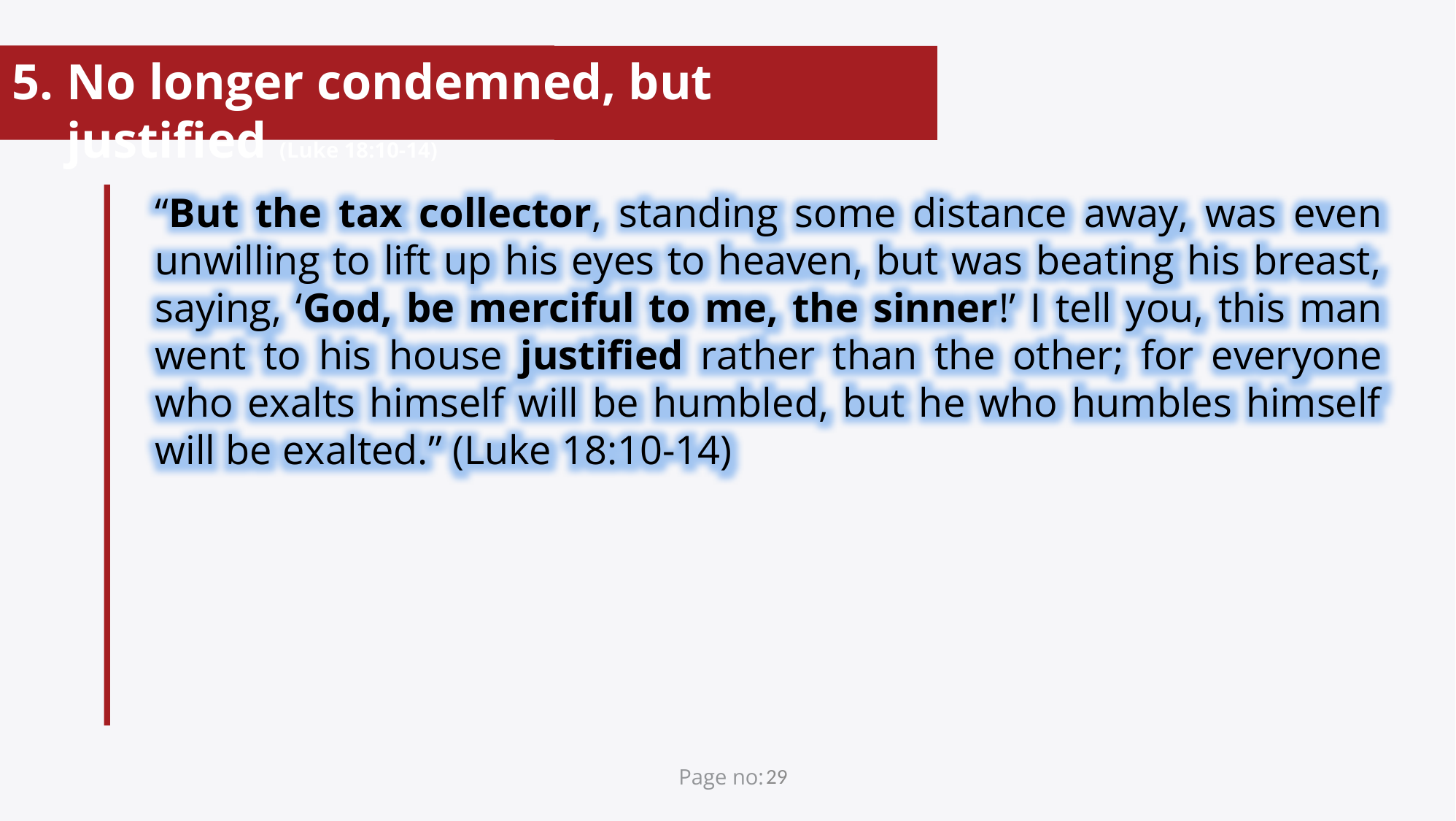

No longer condemned, but justified (Luke 18:10-14)

“But the tax collector, standing some distance away, was even unwilling to lift up his eyes to heaven, but was beating his breast, saying, ‘God, be merciful to me, the sinner!’ I tell you, this man went to his house justified rather than the other; for everyone who exalts himself will be humbled, but he who humbles himself will be exalted.” (Luke 18:10-14)